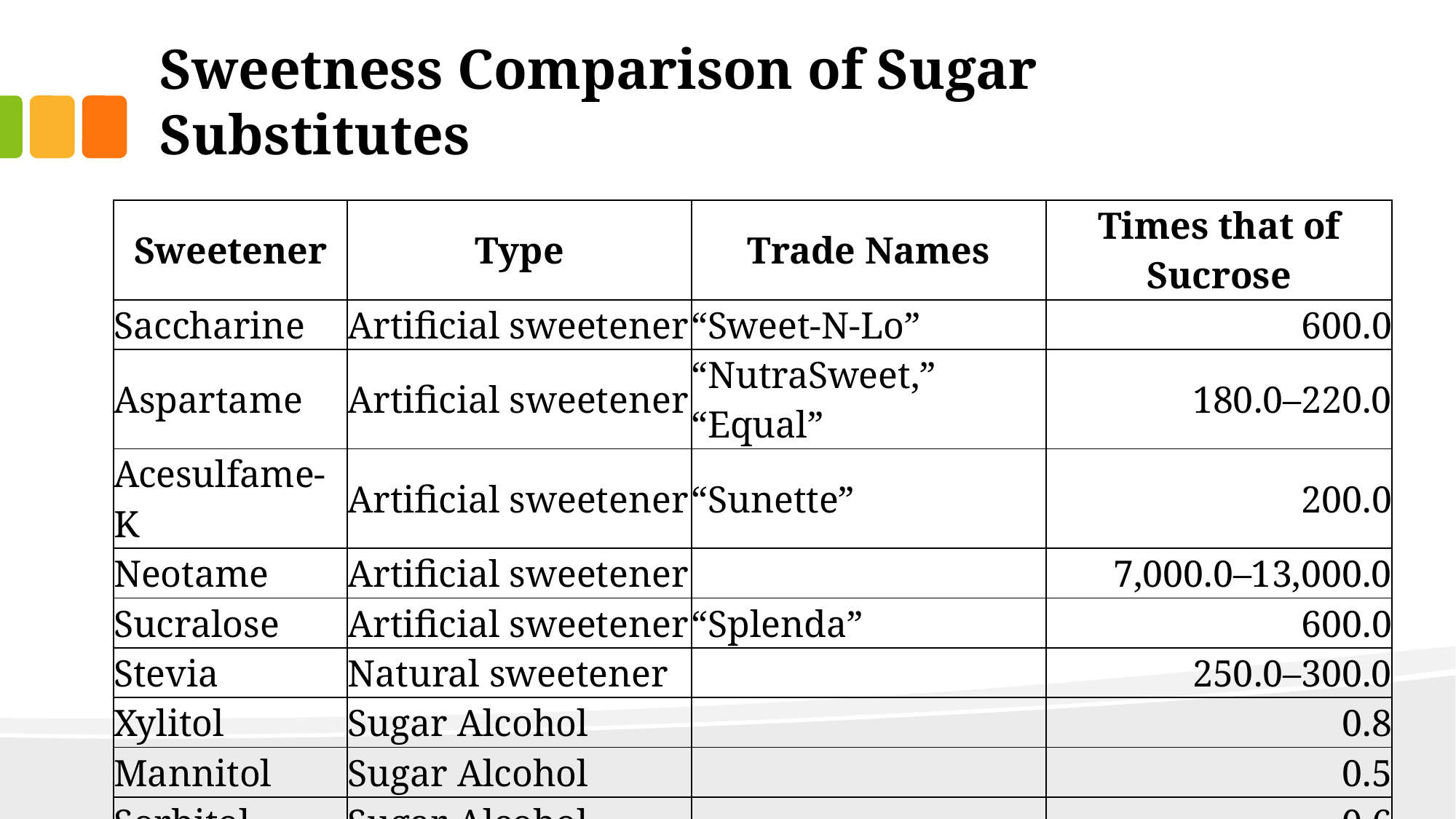

# Sweetness Comparison of Sugar Substitutes
| Sweetener | Type | Trade Names | Times that of Sucrose |
| --- | --- | --- | --- |
| Saccharine | Artificial sweetener | “Sweet-N-Lo” | 600.0 |
| Aspartame | Artificial sweetener | “NutraSweet,” “Equal” | 180.0–220.0 |
| Acesulfame-K | Artificial sweetener | “Sunette” | 200.0 |
| Neotame | Artificial sweetener |  | 7,000.0–13,000.0 |
| Sucralose | Artificial sweetener | “Splenda” | 600.0 |
| Stevia | Natural sweetener |  | 250.0–300.0 |
| Xylitol | Sugar Alcohol |  | 0.8 |
| Mannitol | Sugar Alcohol |  | 0.5 |
| Sorbitol | Sugar Alcohol |  | 0.6 |
| Erythritol | Sugar Alcohol |  | 1.0 |